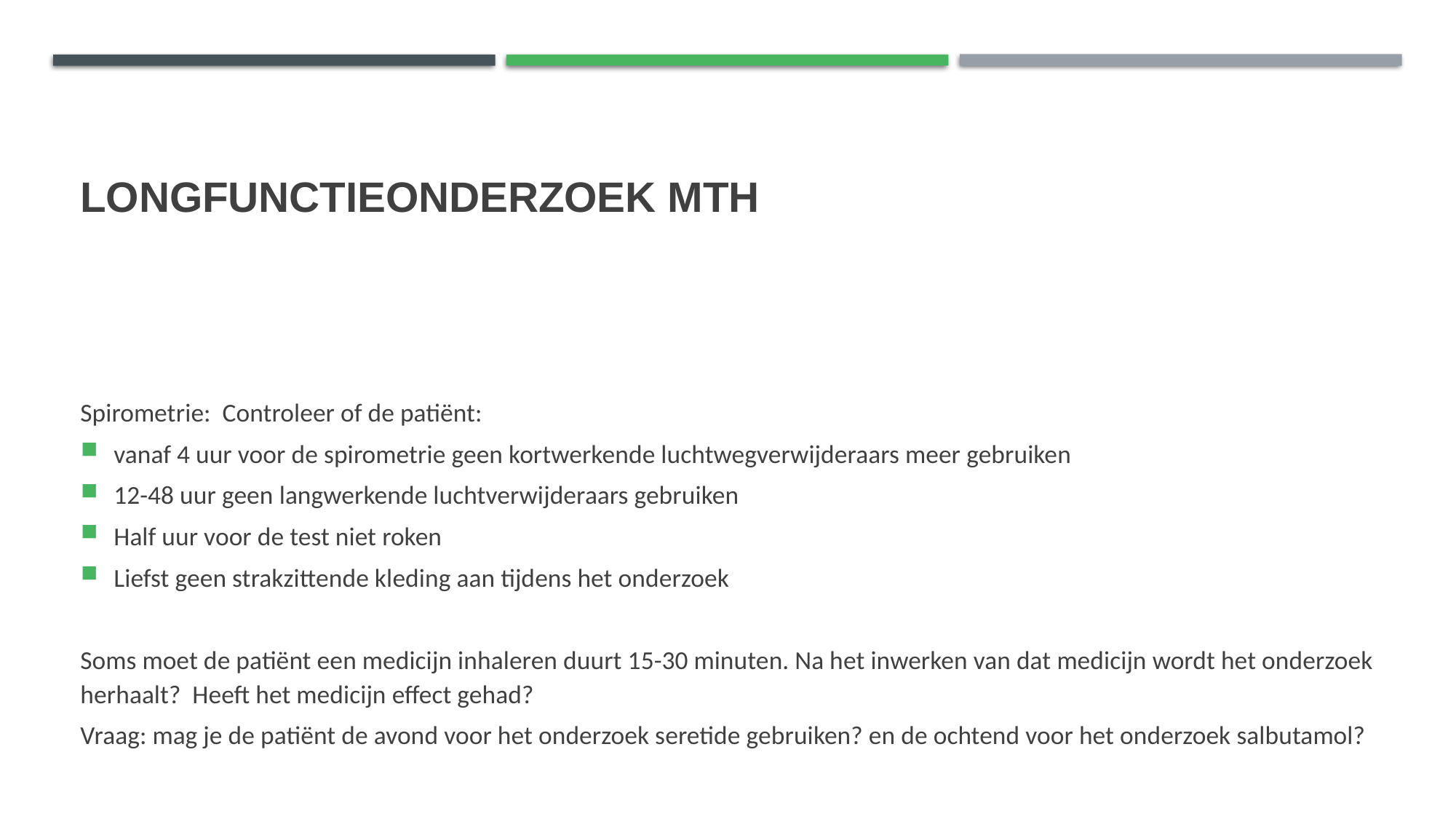

# LongFunctieonderzoek MTH

Spirometrie:  Controleer of de patiënt:
vanaf 4 uur voor de spirometrie geen kortwerkende luchtwegverwijderaars meer gebruiken
12-48 uur geen langwerkende luchtverwijderaars gebruiken
Half uur voor de test niet roken
Liefst geen strakzittende kleding aan tijdens het onderzoek

Soms moet de patiënt een medicijn inhaleren duurt 15-30 minuten. Na het inwerken van dat medicijn wordt het onderzoek herhaalt?  Heeft het medicijn effect gehad?
Vraag: mag je de patiënt de avond voor het onderzoek seretide gebruiken? en de ochtend voor het onderzoek salbutamol?